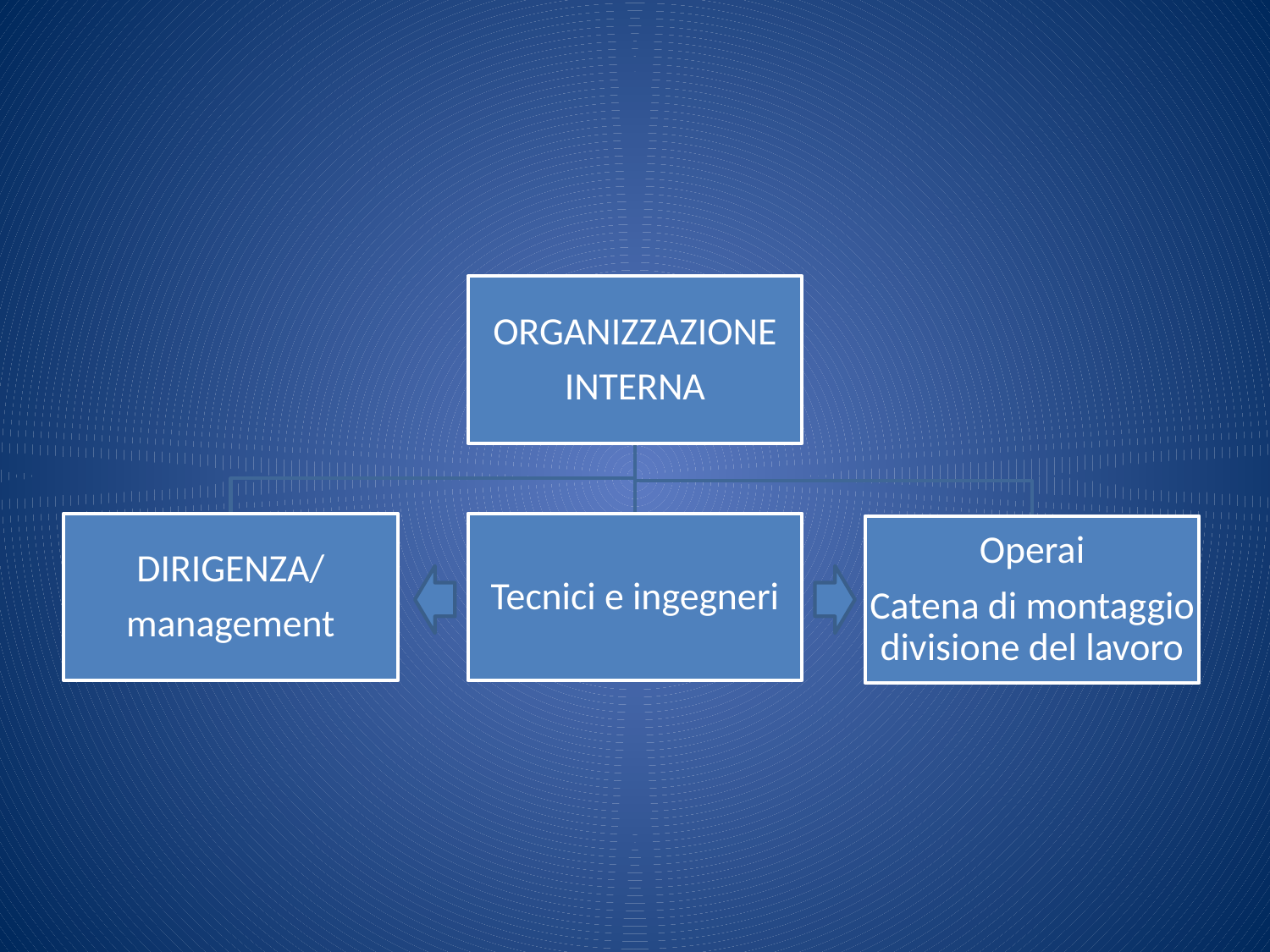

ORGANIZZAZIONE
INTERNA
DIRIGENZA/
management
Tecnici e ingegneri
Operai
Catena di montaggio divisione del lavoro